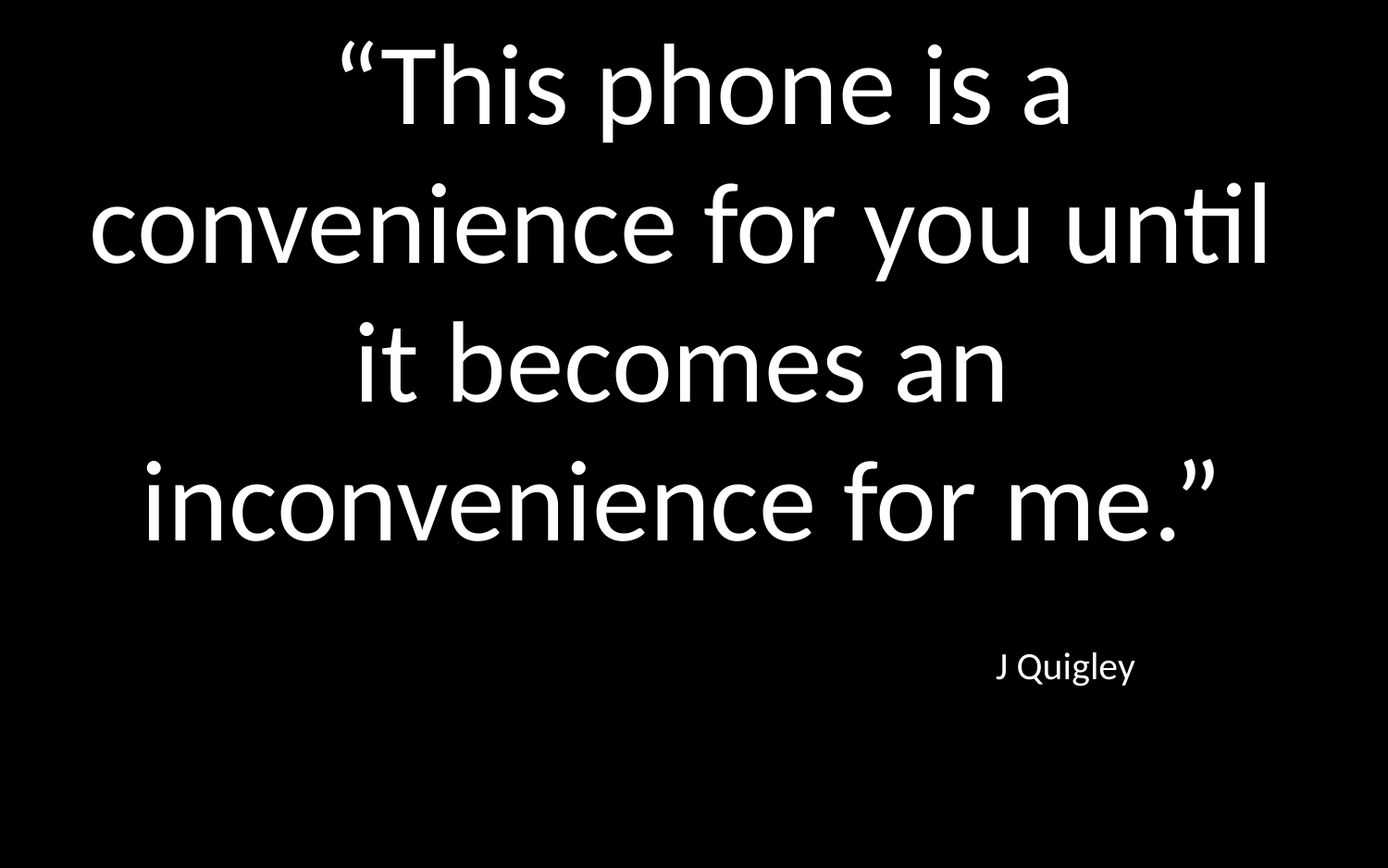

# “This phone is a convenience for you until it becomes an inconvenience for me.” J Quigley